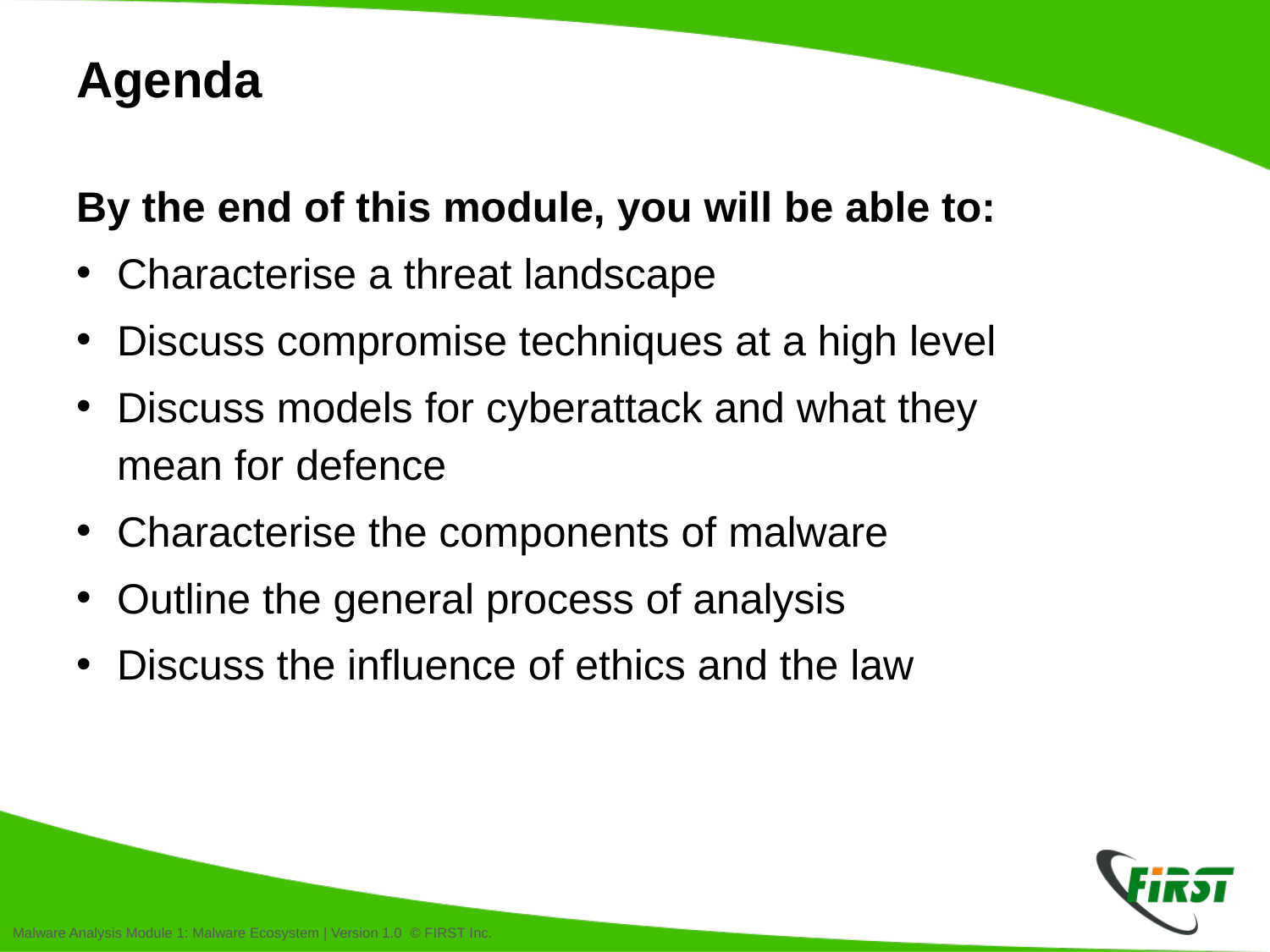

# Agenda
By the end of this module, you will be able to:
Characterise a threat landscape
Discuss compromise techniques at a high level
Discuss models for cyberattack and what they mean for defence
Characterise the components of malware
Outline the general process of analysis
Discuss the influence of ethics and the law